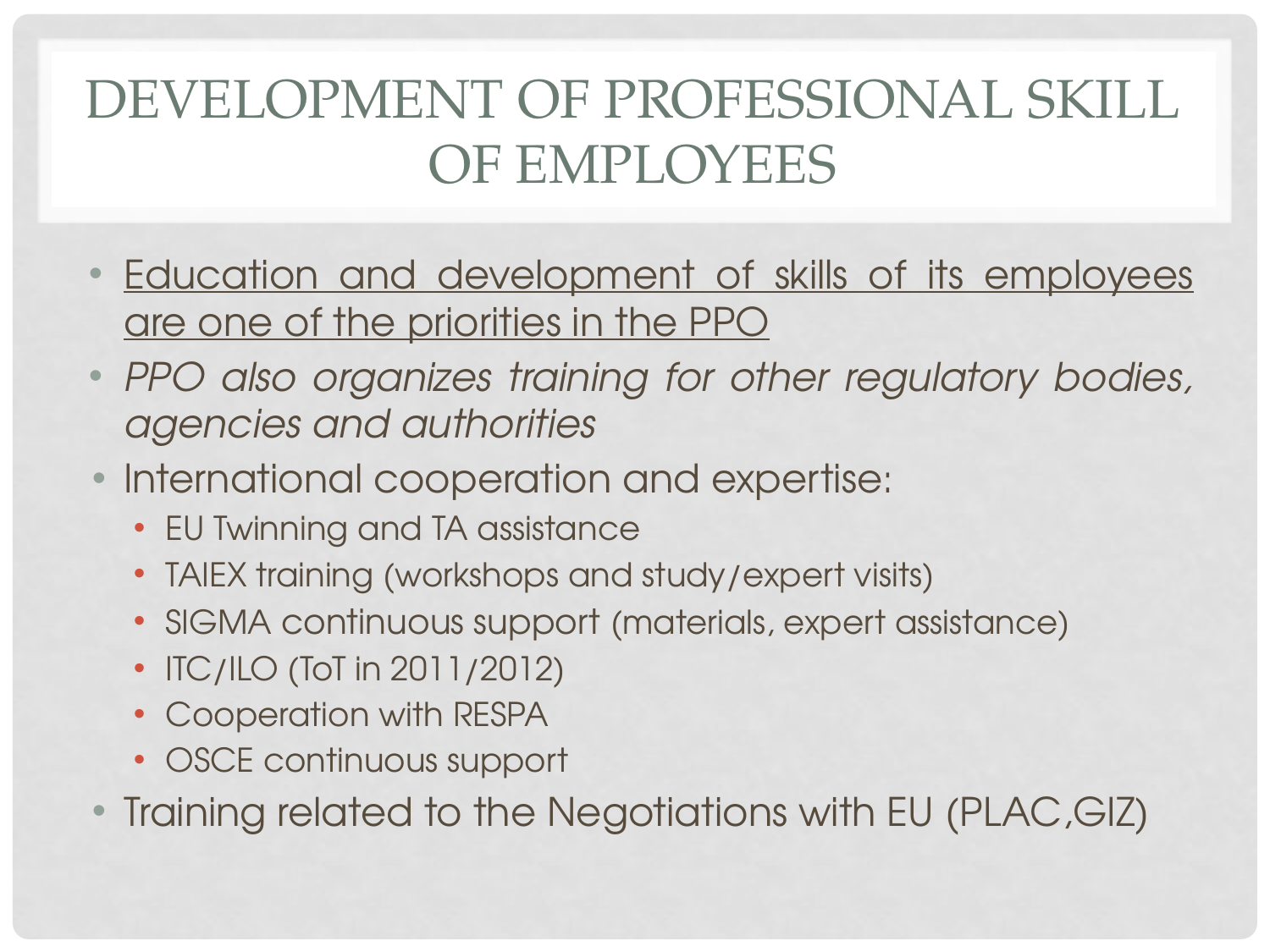

# Development of professional skill of employees
Education and development of skills of its employees are one of the priorities in the PPO
PPO also organizes training for other regulatory bodies, agencies and authorities
International cooperation and expertise:
EU Twinning and TA assistance
TAIEX training (workshops and study/expert visits)
SIGMA continuous support (materials, expert assistance)
ITC/ILO (ToT in 2011/2012)
Cooperation with RESPA
OSCE continuous support
Training related to the Negotiations with EU (PLAC,GIZ)